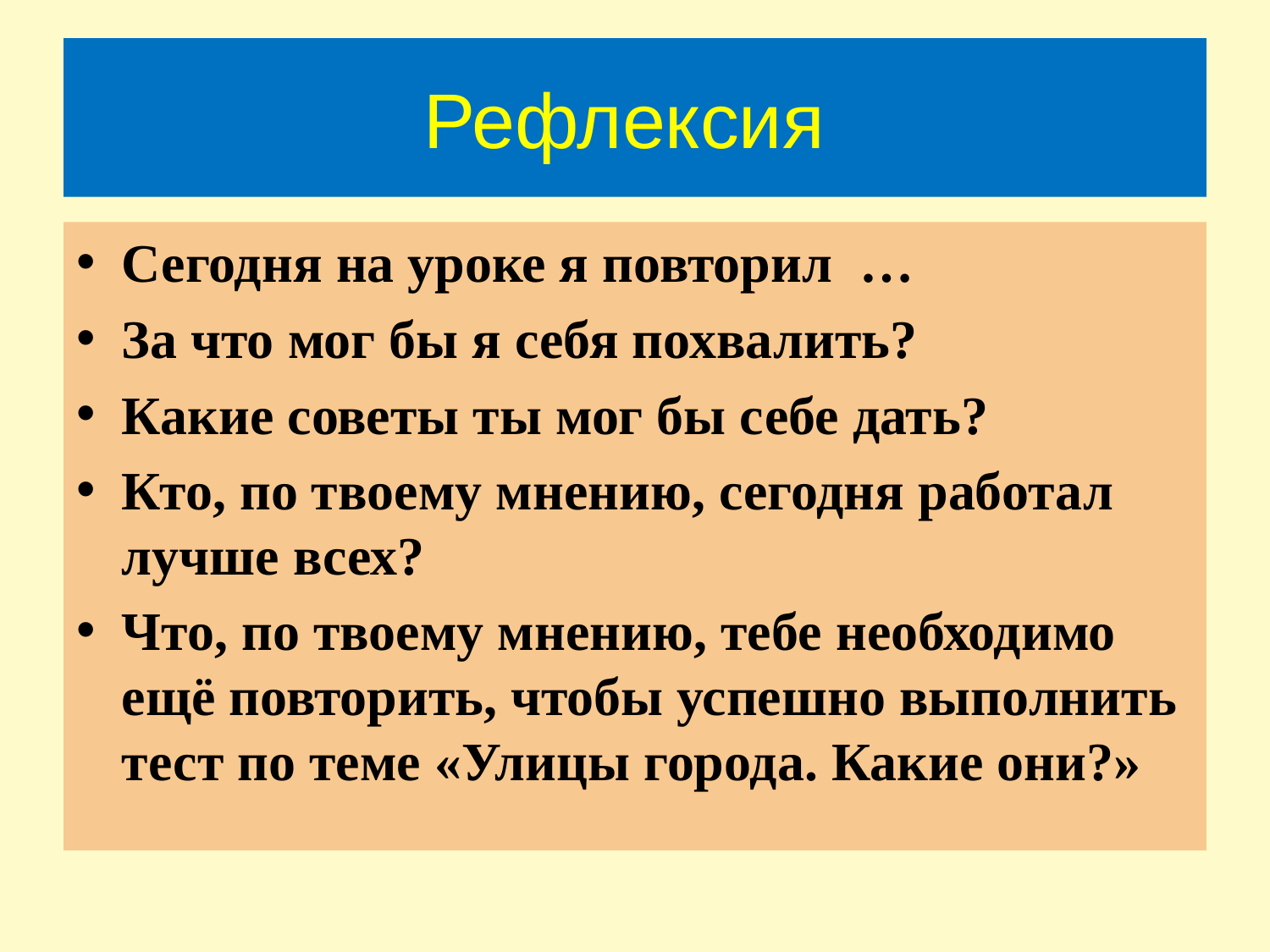

# Рефлексия
Сегодня на уроке я повторил  …
За что мог бы я себя похвалить?
Какие советы ты мог бы себе дать?
Кто, по твоему мнению, сегодня работал лучше всех?
Что, по твоему мнению, тебе необходимо ещё повторить, чтобы успешно выполнить тест по теме «Улицы города. Какие они?»